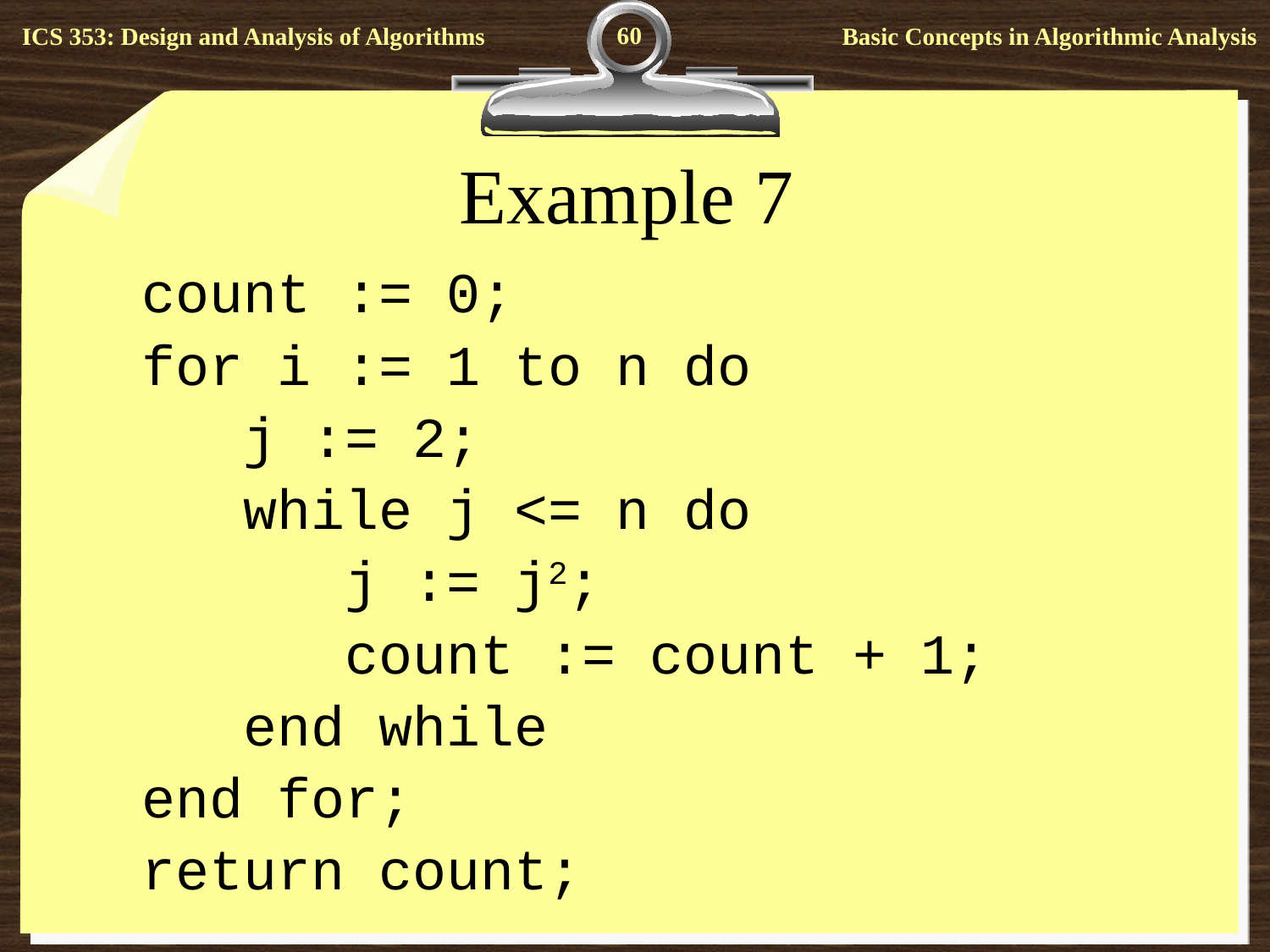

60
# Example 7
 count := 0;
 for i := 1 to n do
    j := 2;
    while j <= n do
       j := j2;
       count := count + 1;
    end while
 end for;
 return count;